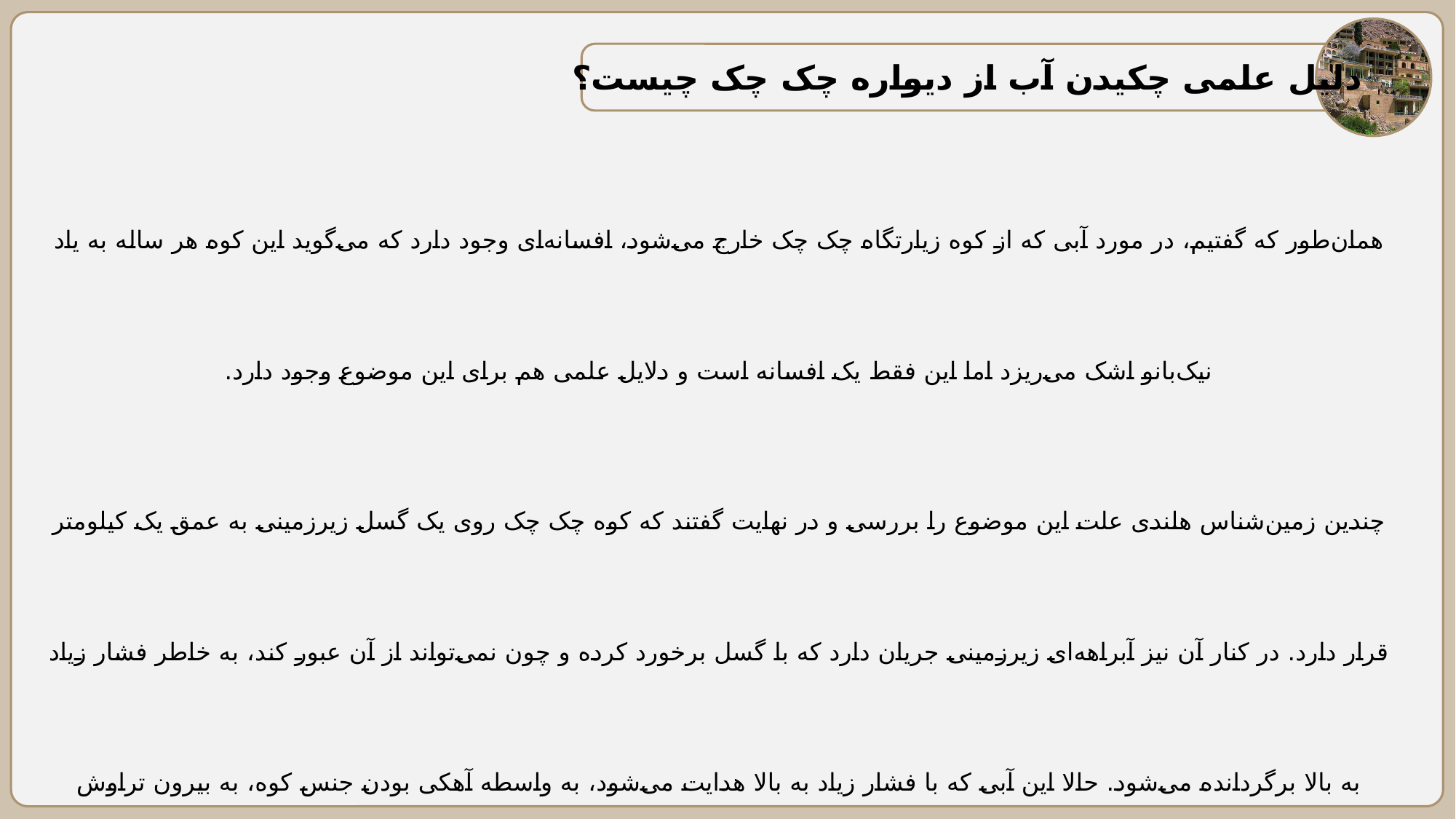

دلیل علمی چکیدن آب از دیواره چک چک چیست؟
همان‌طور که گفتیم، در مورد آبی که از کوه زیارتگاه چک چک خارج می‌شود، افسانه‌ای وجود دارد که می‌گوید این کوه هر ساله به یاد نیک‌بانو اشک می‌ریزد اما این فقط یک افسانه است و دلایل علمی هم برای این موضوع وجود دارد.
چندین زمین‌شناس هلندی علت این موضوع را بررسی و در نهایت گفتند که کوه چک چک روی یک گسل زیرزمینی به عمق یک کیلومتر قرار دارد. در کنار آن نیز آبراهه‌ای زیرزمینی جریان دارد که با گسل برخورد کرده و چون نمی‌تواند از آن عبور کند، به خاطر فشار زیاد به بالا برگردانده می‌شود. حالا این آبی که با فشار زیاد به بالا هدایت می‌شود، به واسطه آهکی بودن جنس کوه، به بیرون تراوش می‌کند.